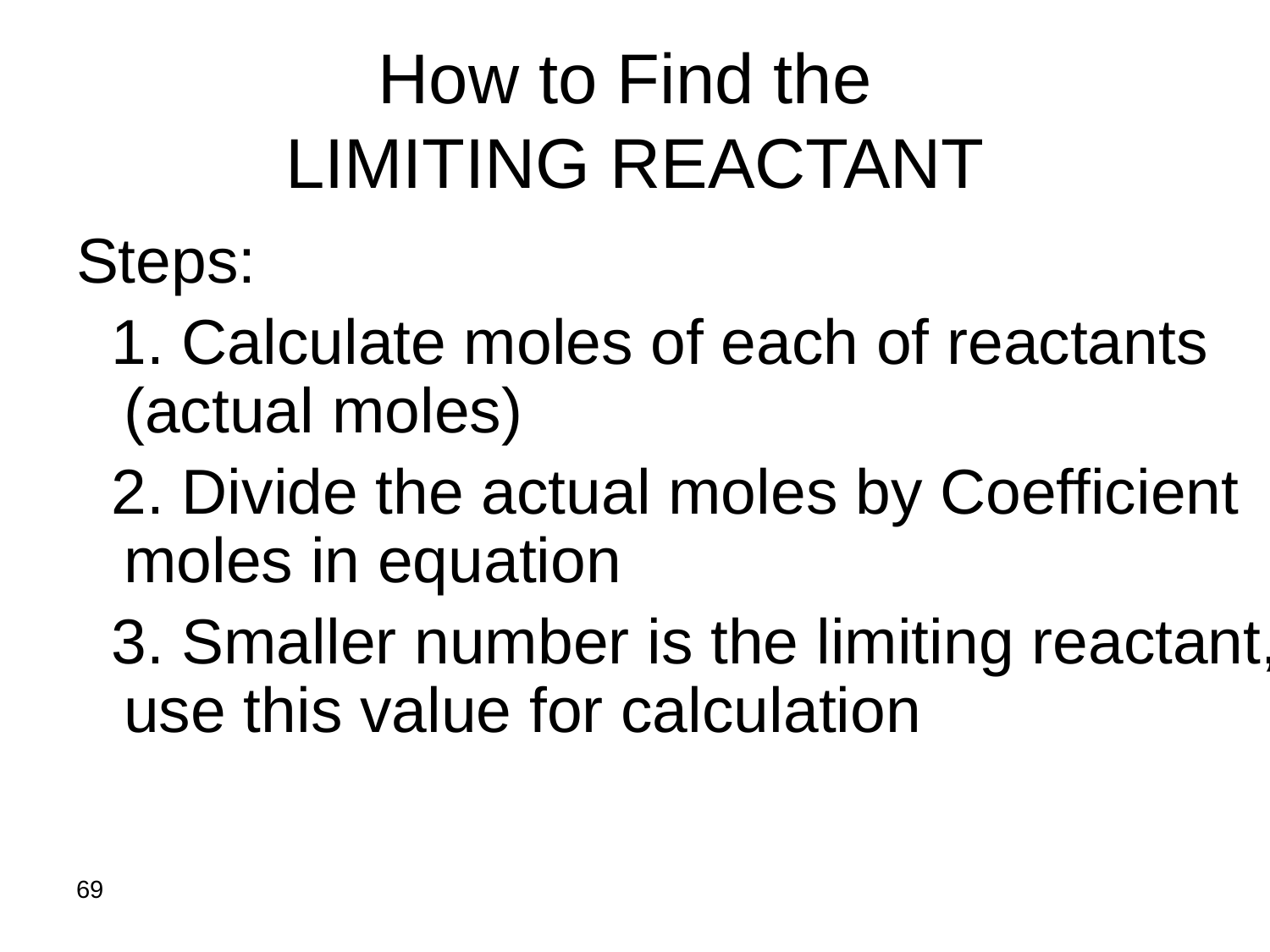

# How to Find the LIMITING REACTANT
Steps:
  1. Calculate moles of each of reactants (actual moles)
  2. Divide the actual moles by Coefficient moles in equation
  3. Smaller number is the limiting reactant, use this value for calculation

69